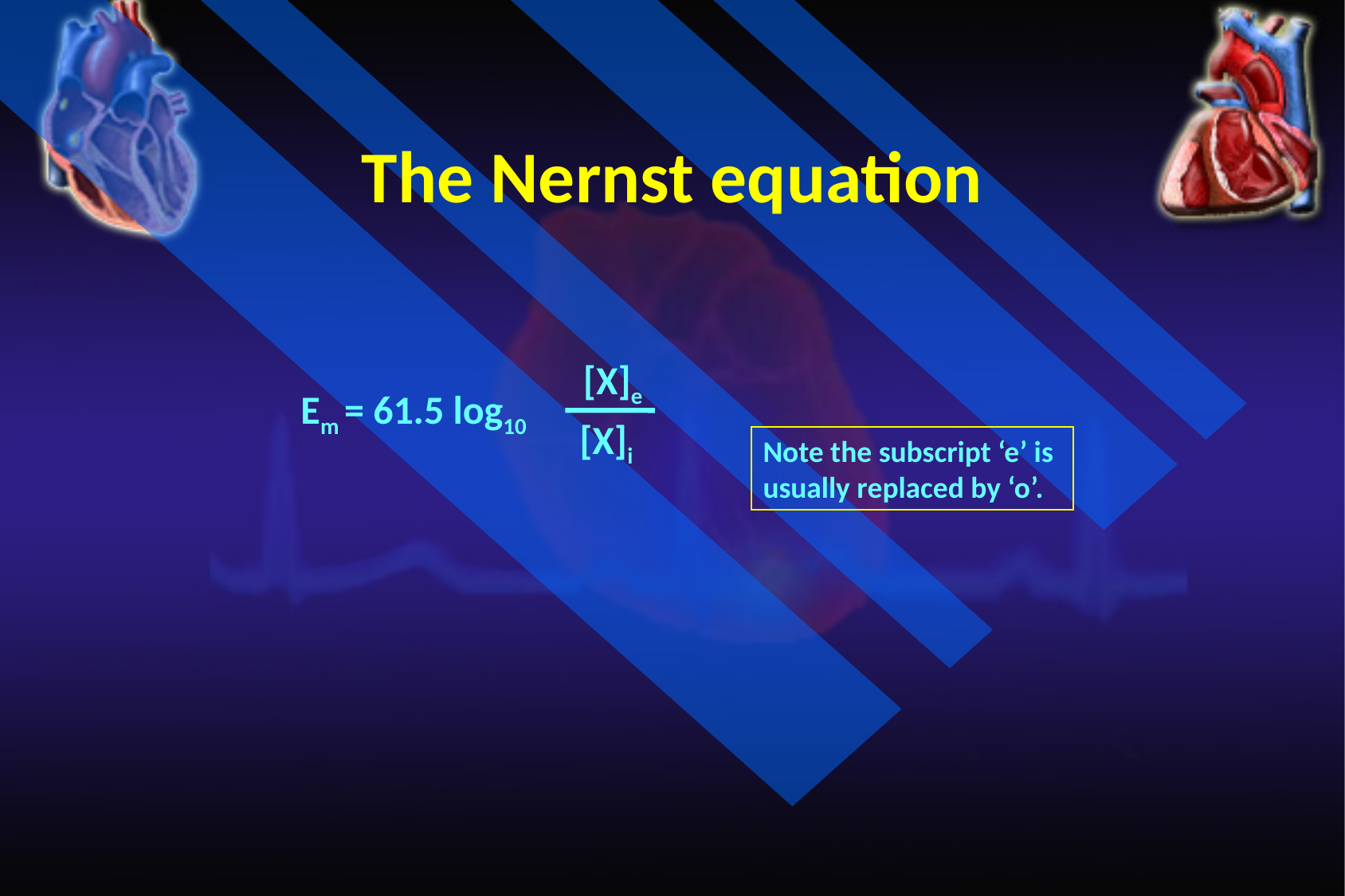

The Nernst equation

[X]e
Em = 61.5 log10
[X]i

Note the subscript ‘e’ is usually replaced by ‘o’.